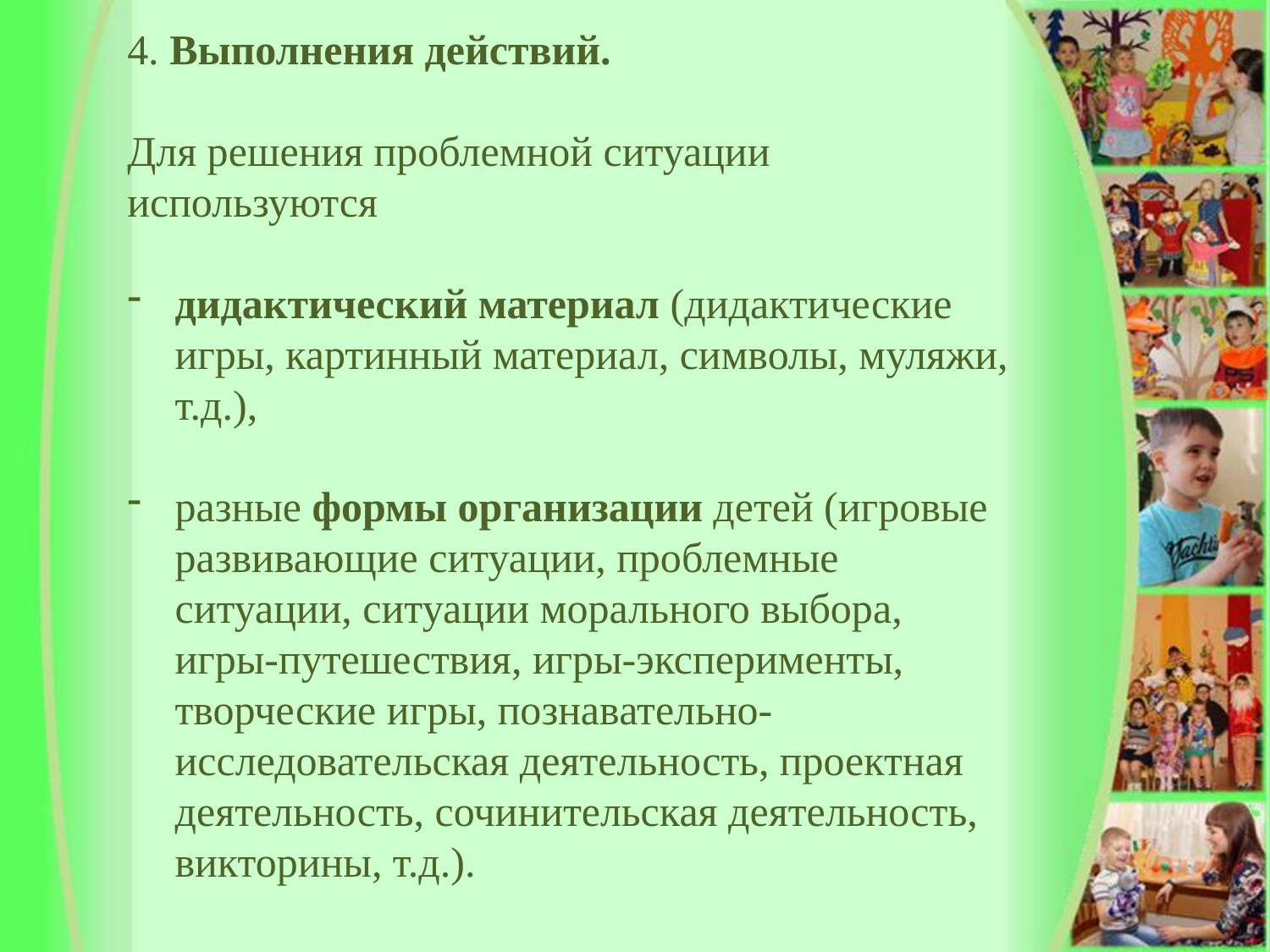

4. Выполнения действий.

Для решения проблемной ситуации используются

дидактический материал (дидактические игры, картинный материал, символы, муляжи, т.д.),

разные формы организации детей (игровые развивающие ситуации, проблемные ситуации, ситуации морального выбора,  игры-путешествия, игры-эксперименты, творческие игры, познавательно-исследовательская деятельность, проектная деятельность, сочинительская деятельность, викторины, т.д.).